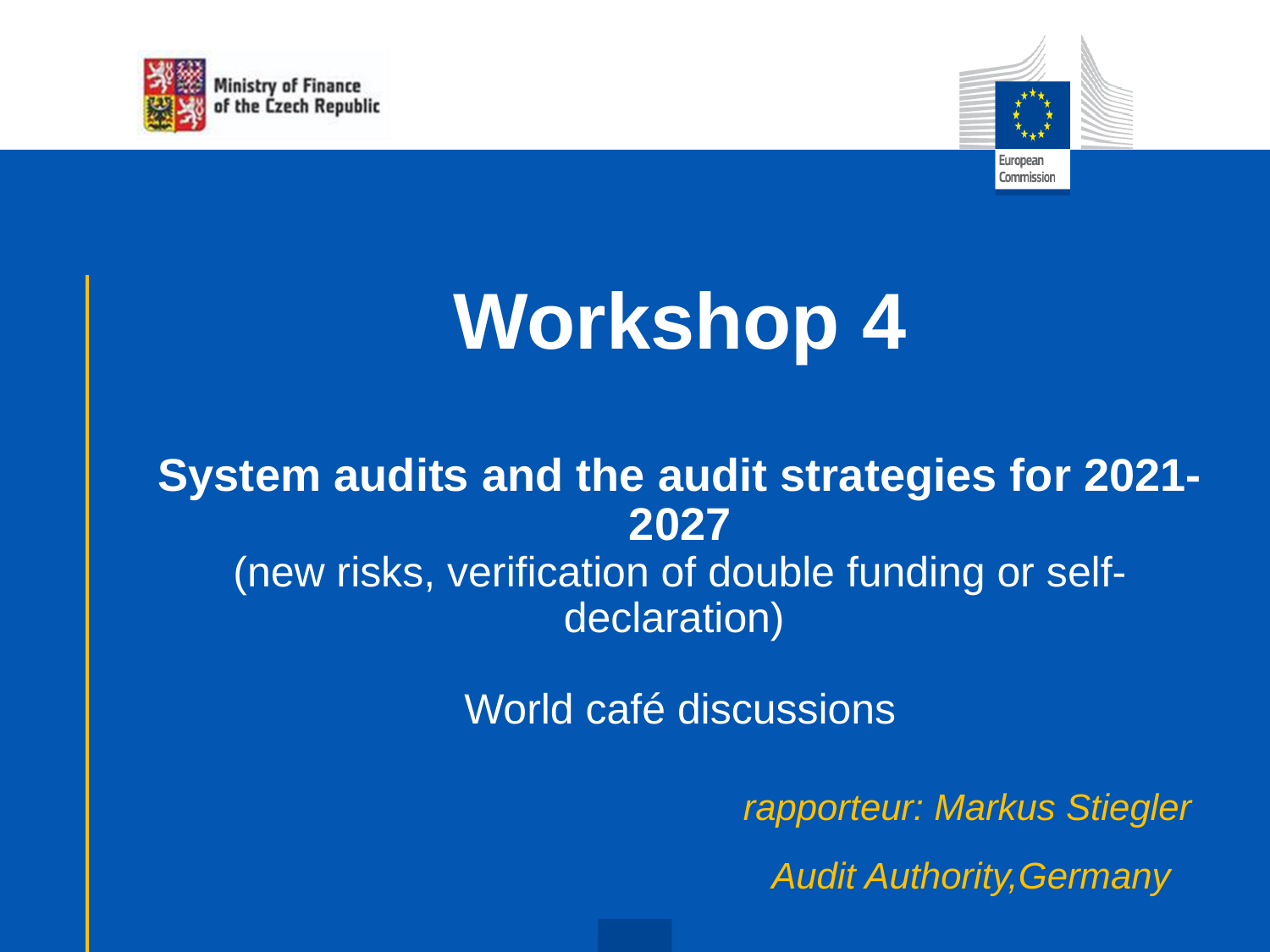

# Workshop 4 System audits and the audit strategies for 2021-2027 (new risks, verification of double funding or self-declaration) World café discussions
rapporteur: Markus Stiegler
Audit Authority,Germany